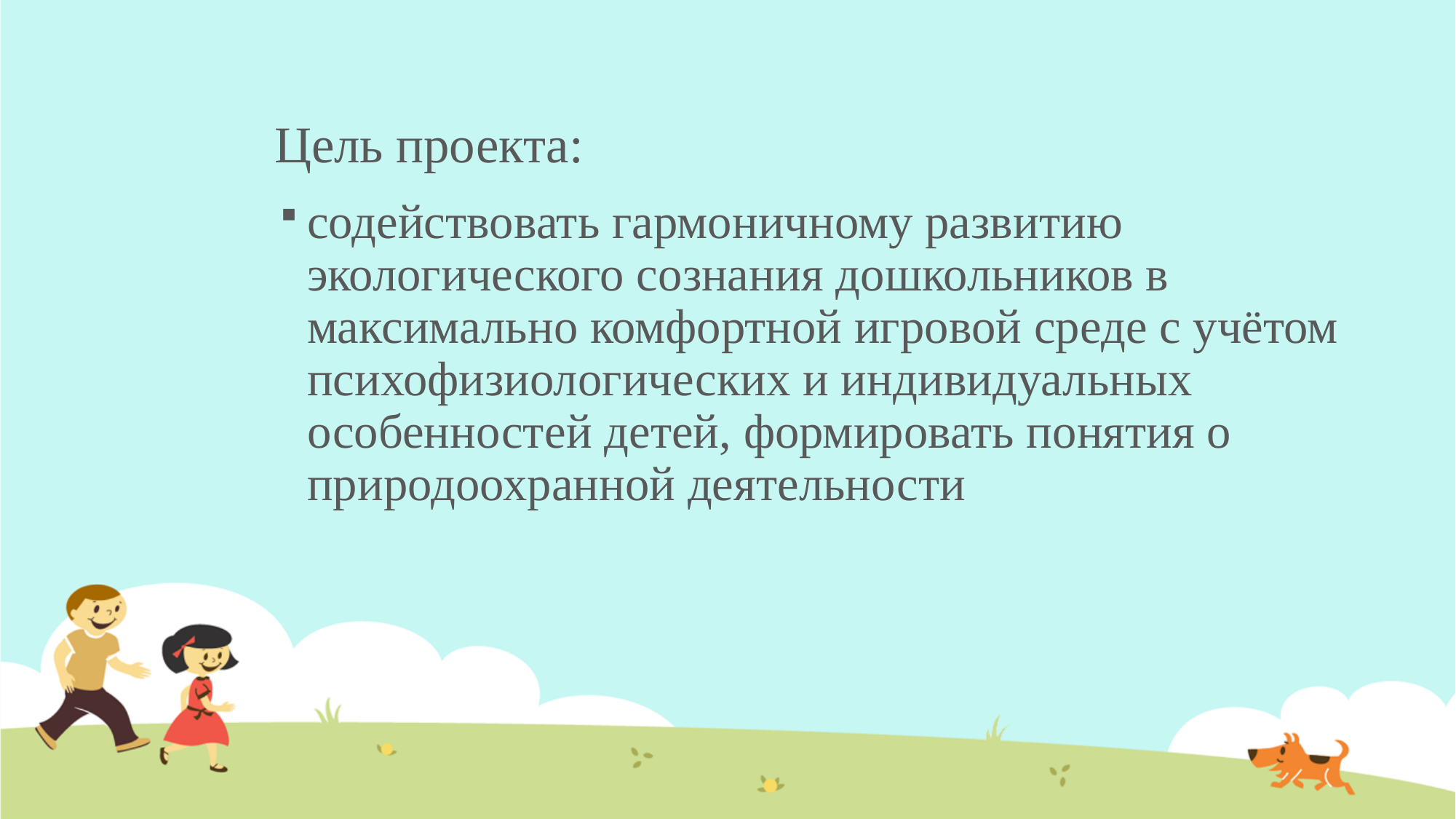

# Цель проекта:
содействовать гармоничному развитию экологического сознания дошкольников в максимально комфортной игровой среде с учётом психофизиологических и индивидуальных особенностей детей, формировать понятия о природоохранной деятельности